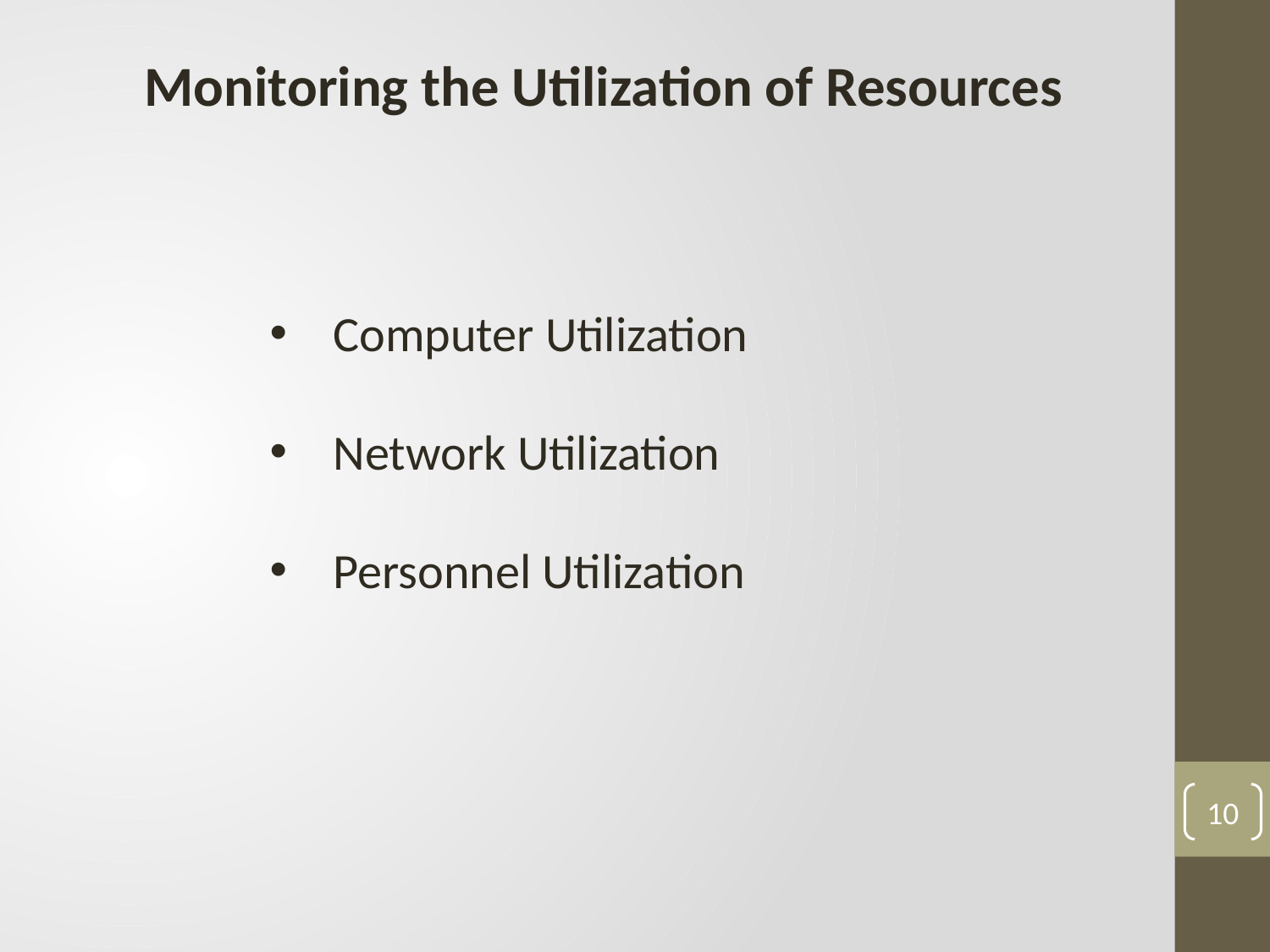

Monitoring the Utilization of Resources
Computer Utilization

Network Utilization

Personnel Utilization
10